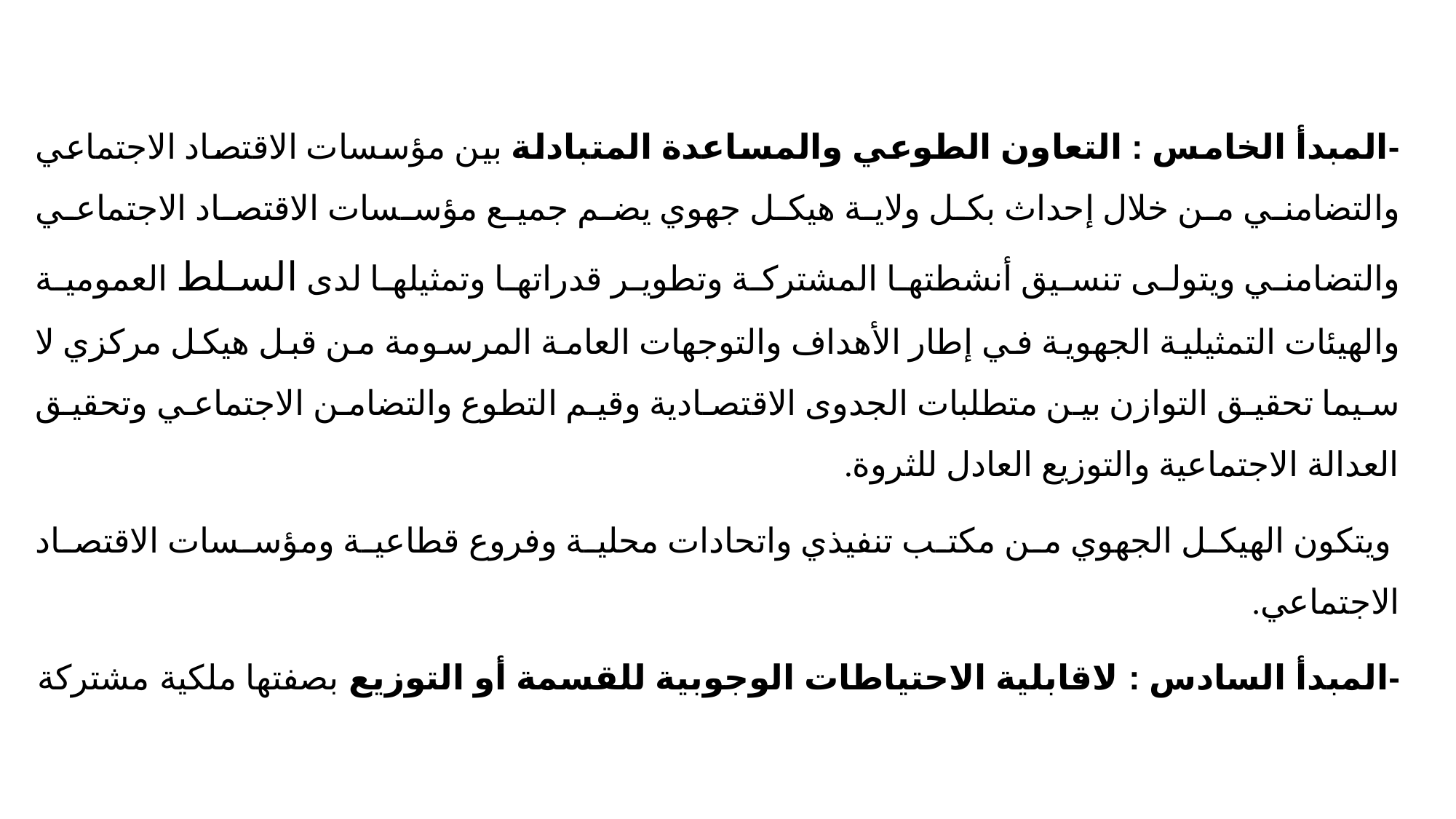

-المبدأ الخامس : التعاون الطوعي والمساعدة المتبادلة بين مؤسسات الاقتصاد الاجتماعي والتضامني من خلال إحداث بكل ولاية هيكل جهوي يضم جميع مؤسسات الاقتصاد الاجتماعي والتضامني ويتولى تنسيق أنشطتها المشتركة وتطوير قدراتها وتمثيلها لدى السلط العمومية والهيئات التمثيلية الجهوية في إطار الأهداف والتوجهات العامة المرسومة من قبل هيكل مركزي لا سيما تحقيق التوازن بين متطلبات الجدوى الاقتصادية وقيم التطوع والتضامن الاجتماعي وتحقيق العدالة الاجتماعية والتوزيع العادل للثروة.
 ويتكون الهيكل الجهوي من مكتب تنفيذي واتحادات محلية وفروع قطاعية ومؤسسات الاقتصاد الاجتماعي.
-المبدأ السادس : لاقابلية الاحتياطات الوجوبية للقسمة أو التوزيع بصفتها ملكية مشتركة